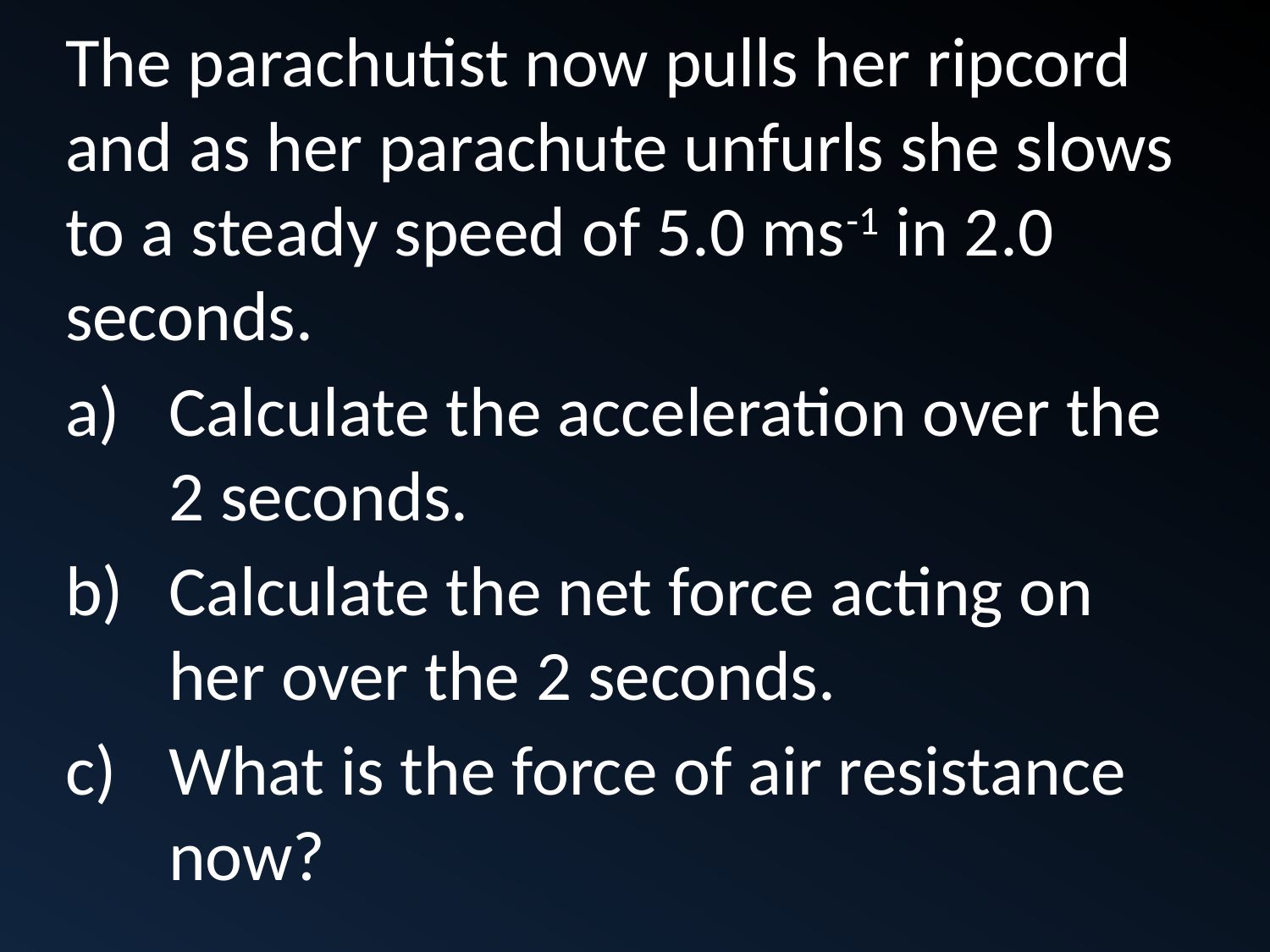

The parachutist now pulls her ripcord and as her parachute unfurls she slows to a steady speed of 5.0 ms-1 in 2.0 seconds.
Calculate the acceleration over the 2 seconds.
Calculate the net force acting on her over the 2 seconds.
What is the force of air resistance now?